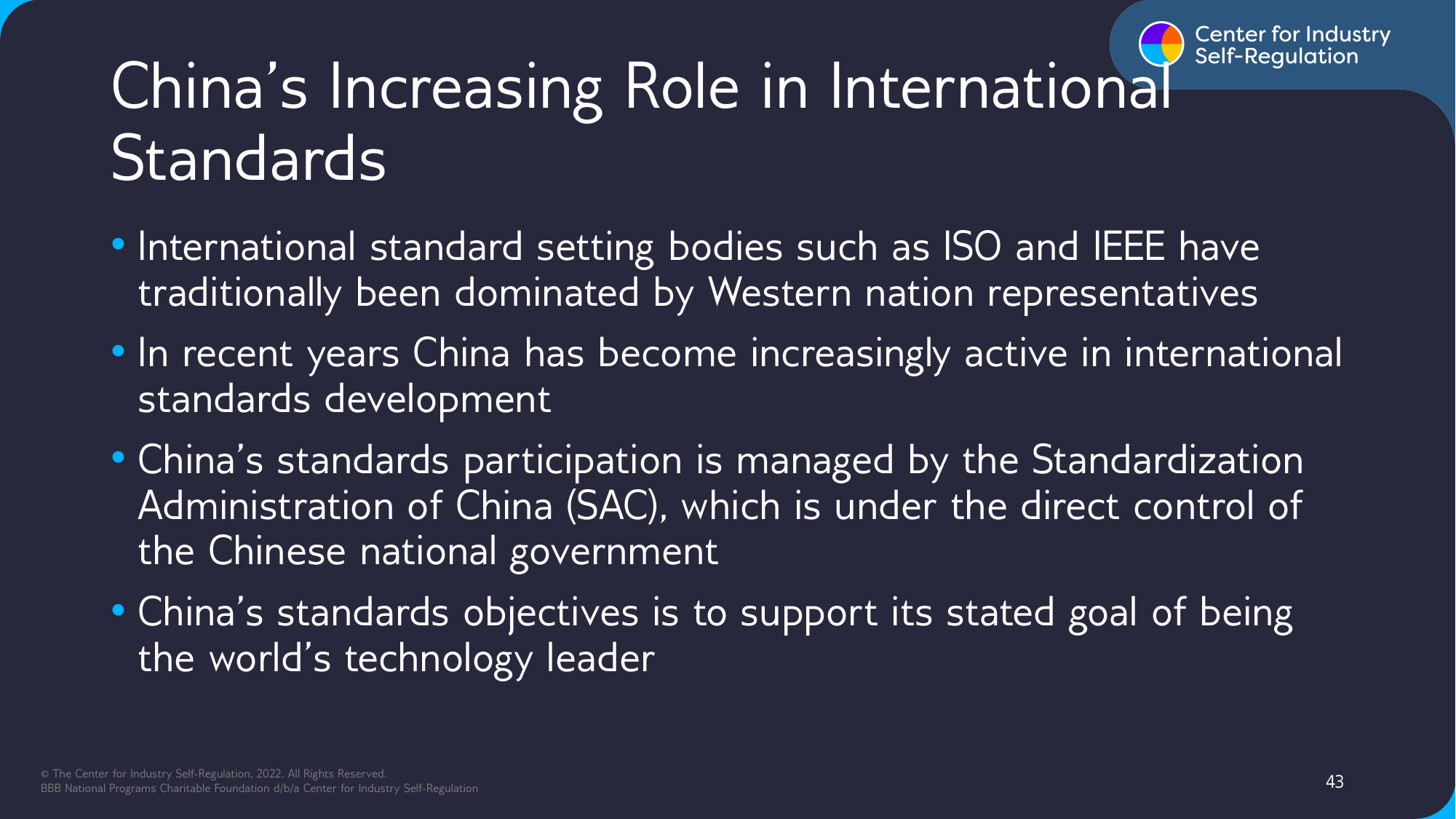

# China’s Increasing Role in International Standards​
International standard setting bodies such as ISO and IEEE have traditionally been dominated by Western nation representatives​
In recent years China has become increasingly active in international standards development​
China’s standards participation is managed by the Standardization Administration of China (SAC), which is under the direct control of the Chinese national government​
China’s standards objectives is to support its stated goal of being the world’s technology leader​
43